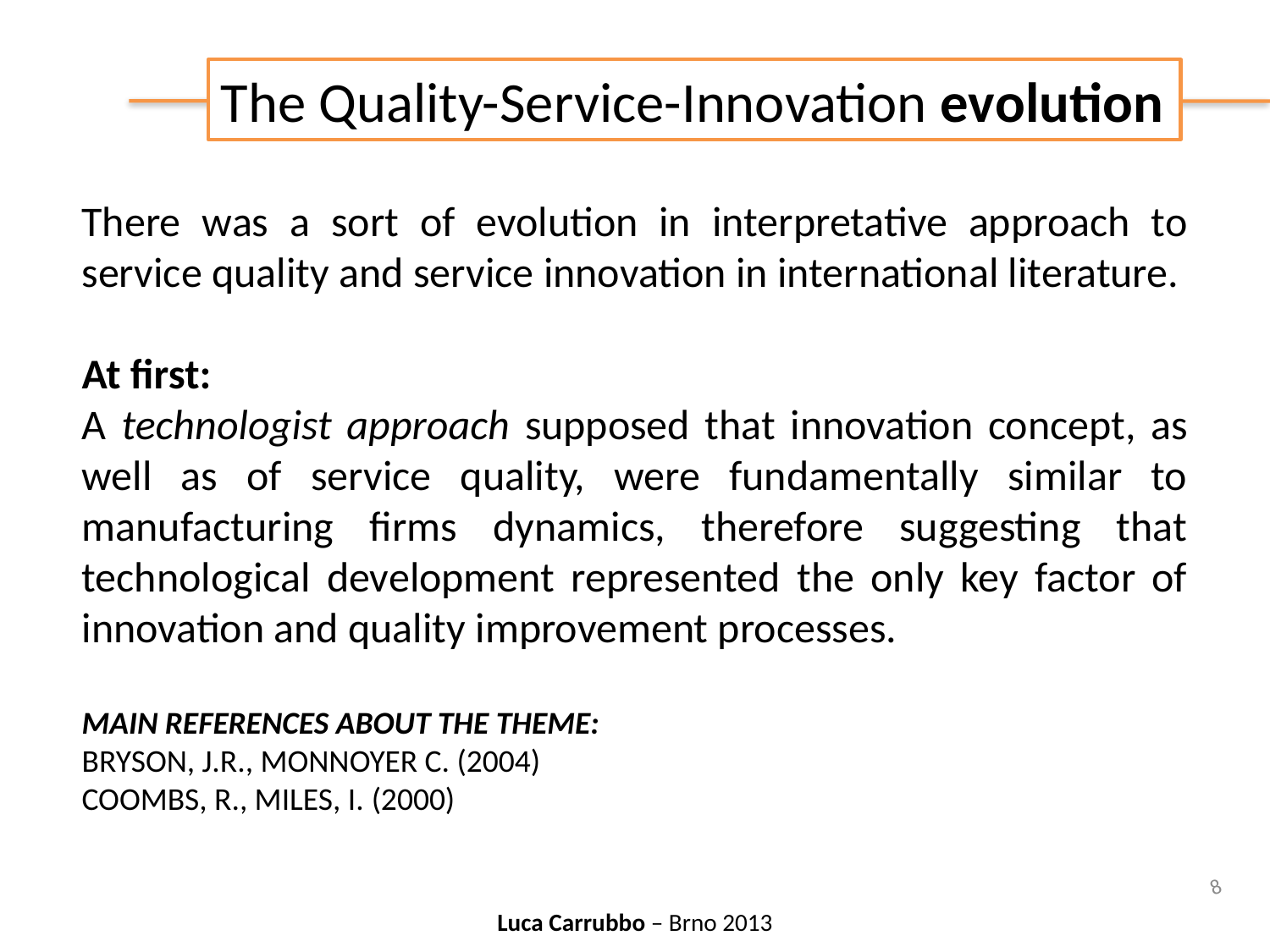

The Quality-Service-Innovation evolution
There was a sort of evolution in interpretative approach to service quality and service innovation in international literature.

At first:
A technologist approach supposed that innovation concept, as well as of service quality, were fundamentally similar to manufacturing firms dynamics, therefore suggesting that technological development represented the only key factor of innovation and quality improvement processes.

Main References about the theme:
Bryson, J.R., Monnoyer C. (2004)
Coombs, R., Miles, I. (2000)
8